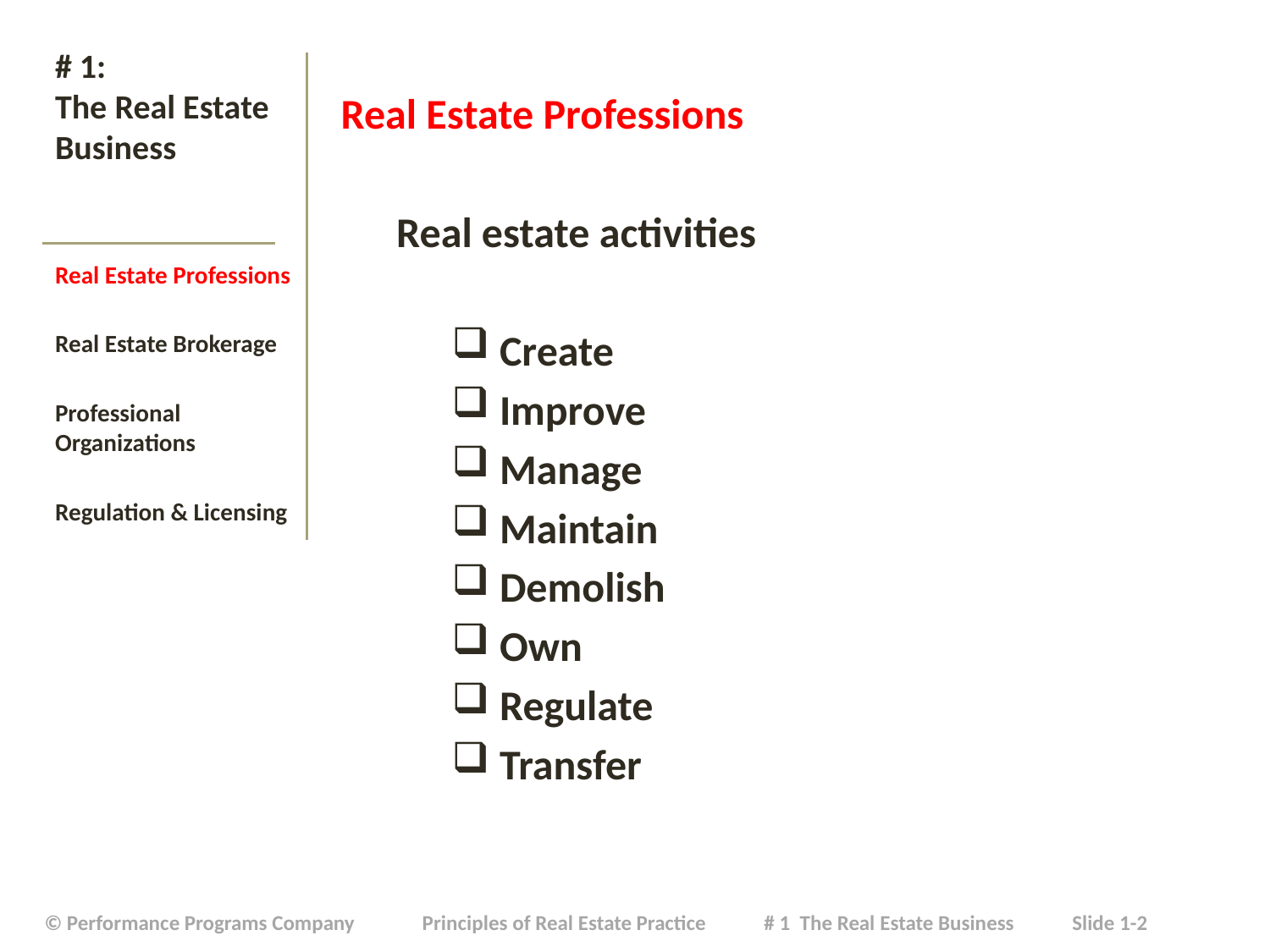

# # 1: The Real Estate Business

Real Estate Professions

Real estate activities

Create
Improve
Manage
Maintain
Demolish
Own
Regulate
Transfer

Real Estate Professions

Real Estate Brokerage

Professional Organizations

Regulation & Licensing

| © Performance Programs Company Principles of Real Estate Practice # 1 The Real Estate Business Slide 1-2 |
| --- |